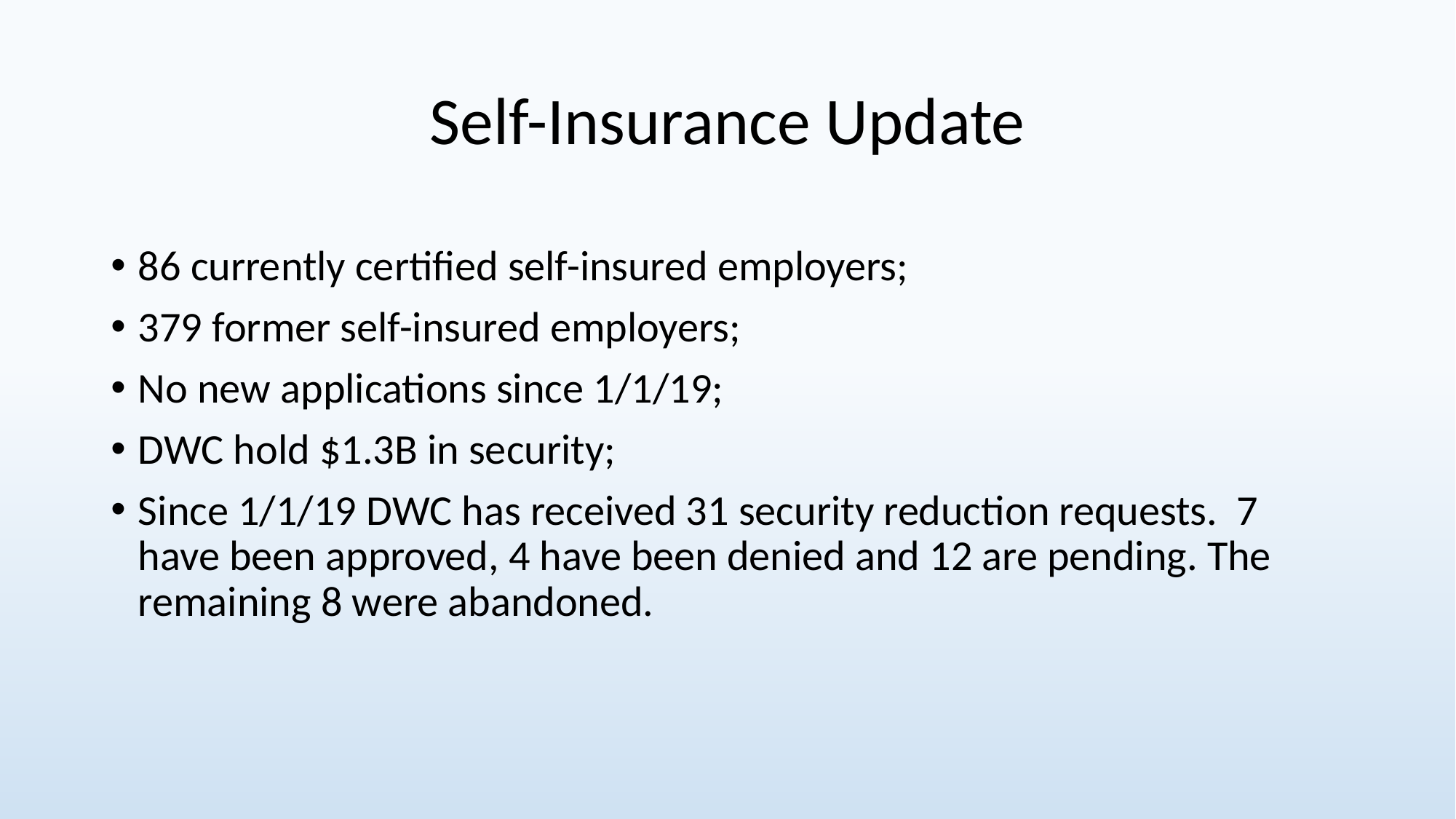

# Self-Insurance Update

86 currently certified self-insured employers;
379 former self-insured employers;
No new applications since 1/1/19;
DWC hold $1.3B in security;
Since 1/1/19 DWC has received 31 security reduction requests.  7 have been approved, 4 have been denied and 12 are pending. The remaining 8 were abandoned.